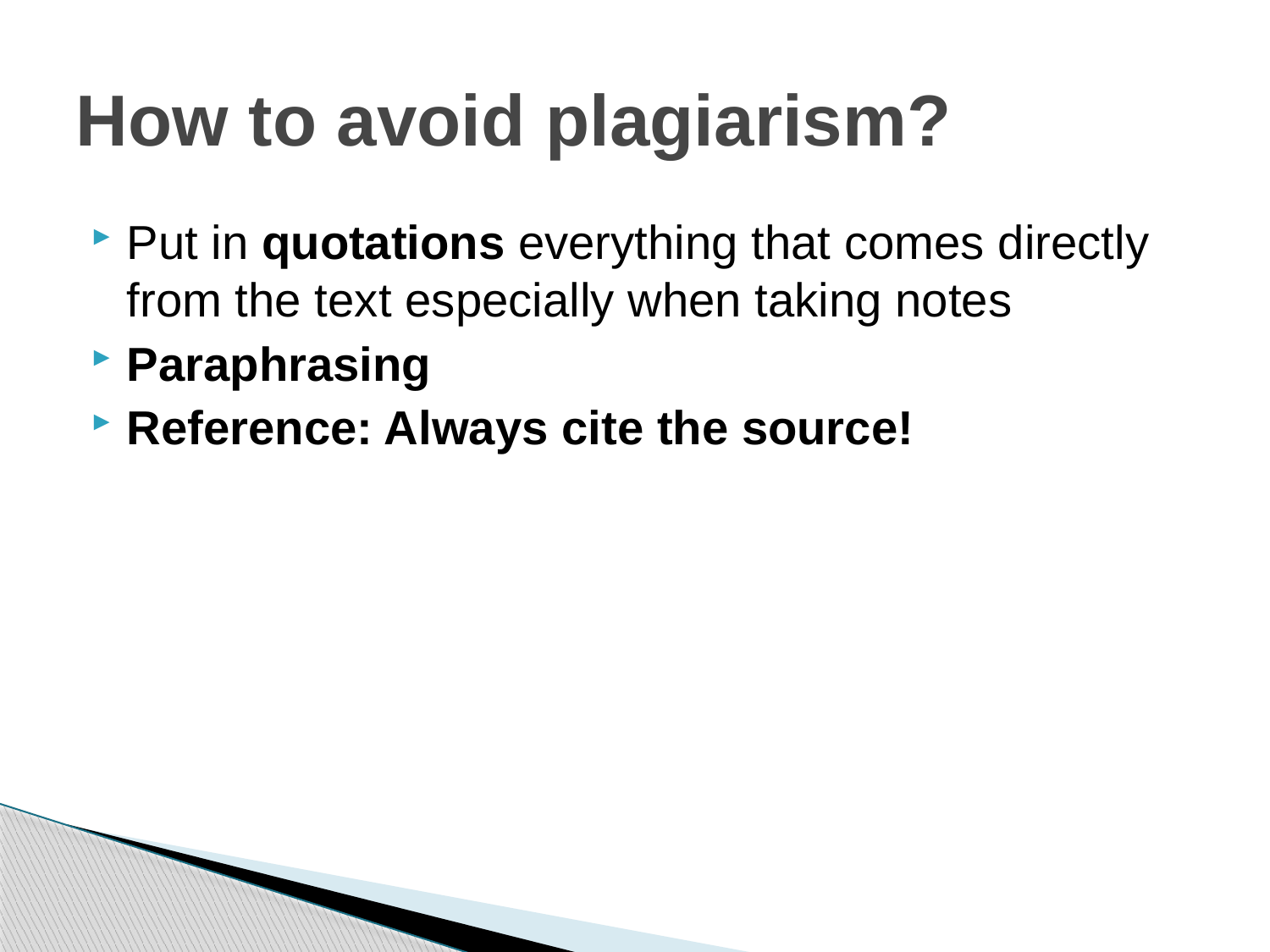

# How to avoid plagiarism?
Put in quotations everything that comes directly from the text especially when taking notes
Paraphrasing
Reference: Always cite the source!